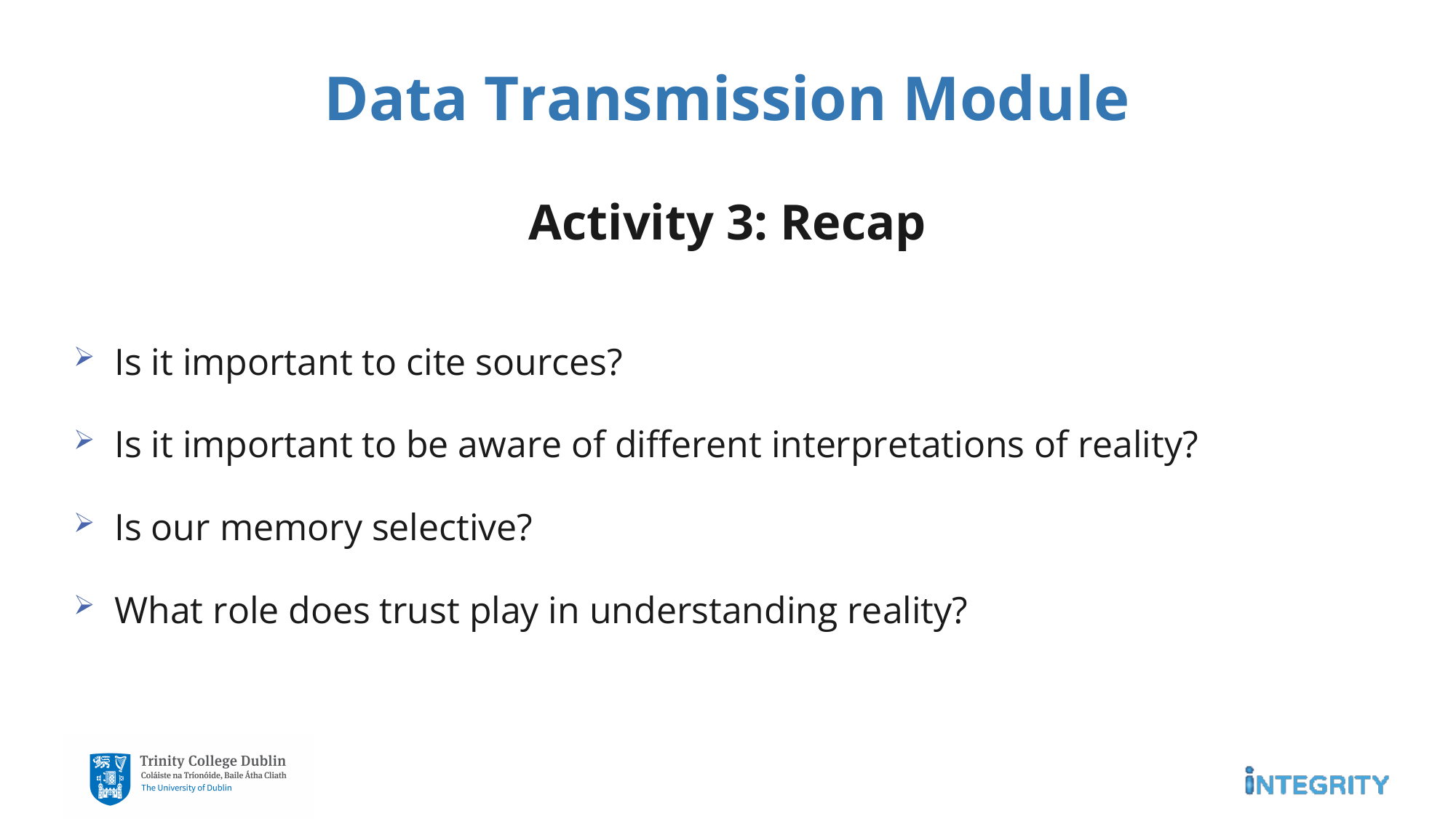

# Data Transmission Module
Activity 3: Recap

Is it important to cite sources?
Is it important to be aware of different interpretations of reality?
Is our memory selective?
What role does trust play in understanding reality?